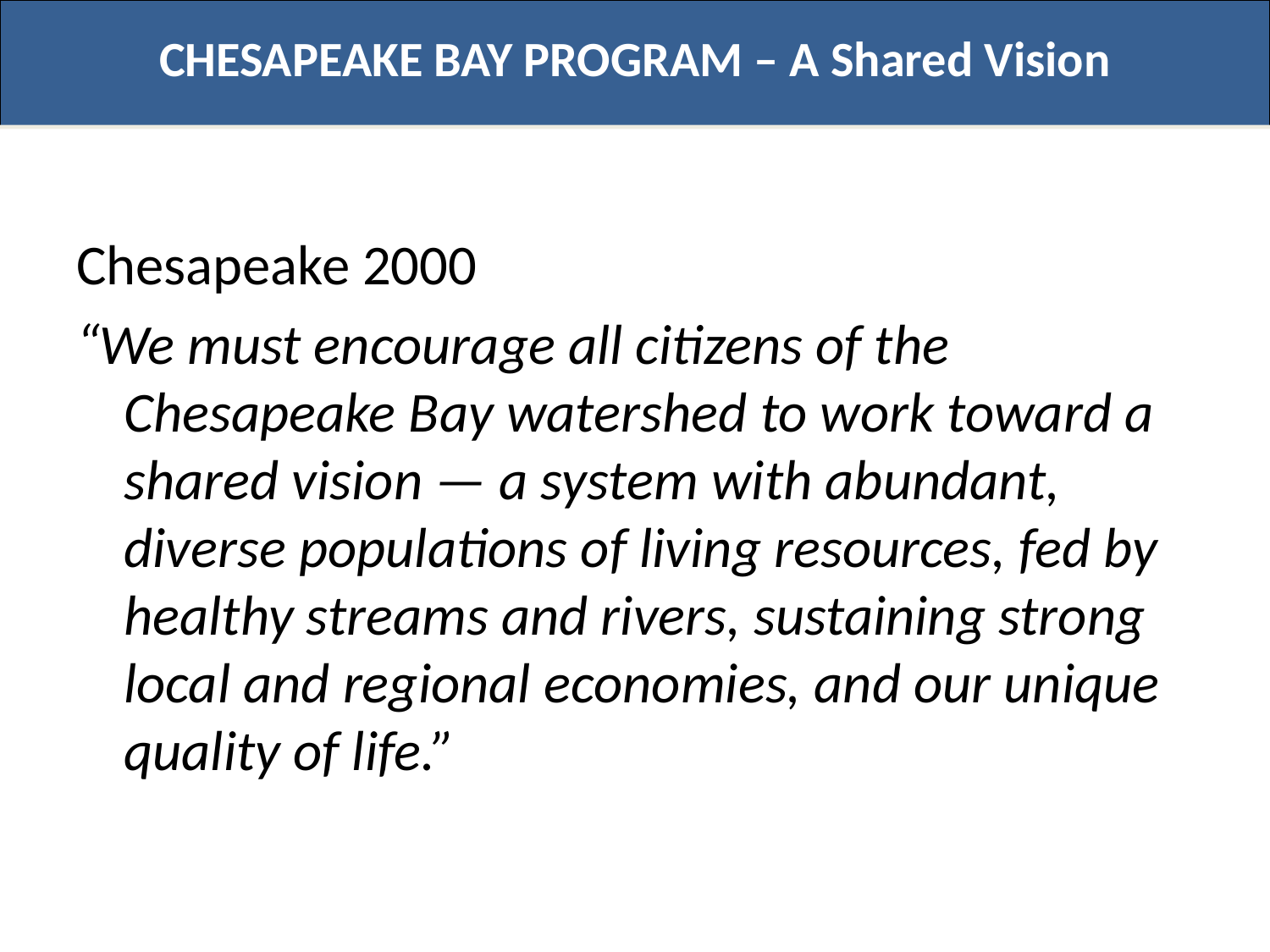

CHESAPEAKE BAY PROGRAM – A Shared Vision
Chesapeake 2000
“We must encourage all citizens of the Chesapeake Bay watershed to work toward a shared vision — a system with abundant, diverse populations of living resources, fed by healthy streams and rivers, sustaining strong local and regional economies, and our unique quality of life.”